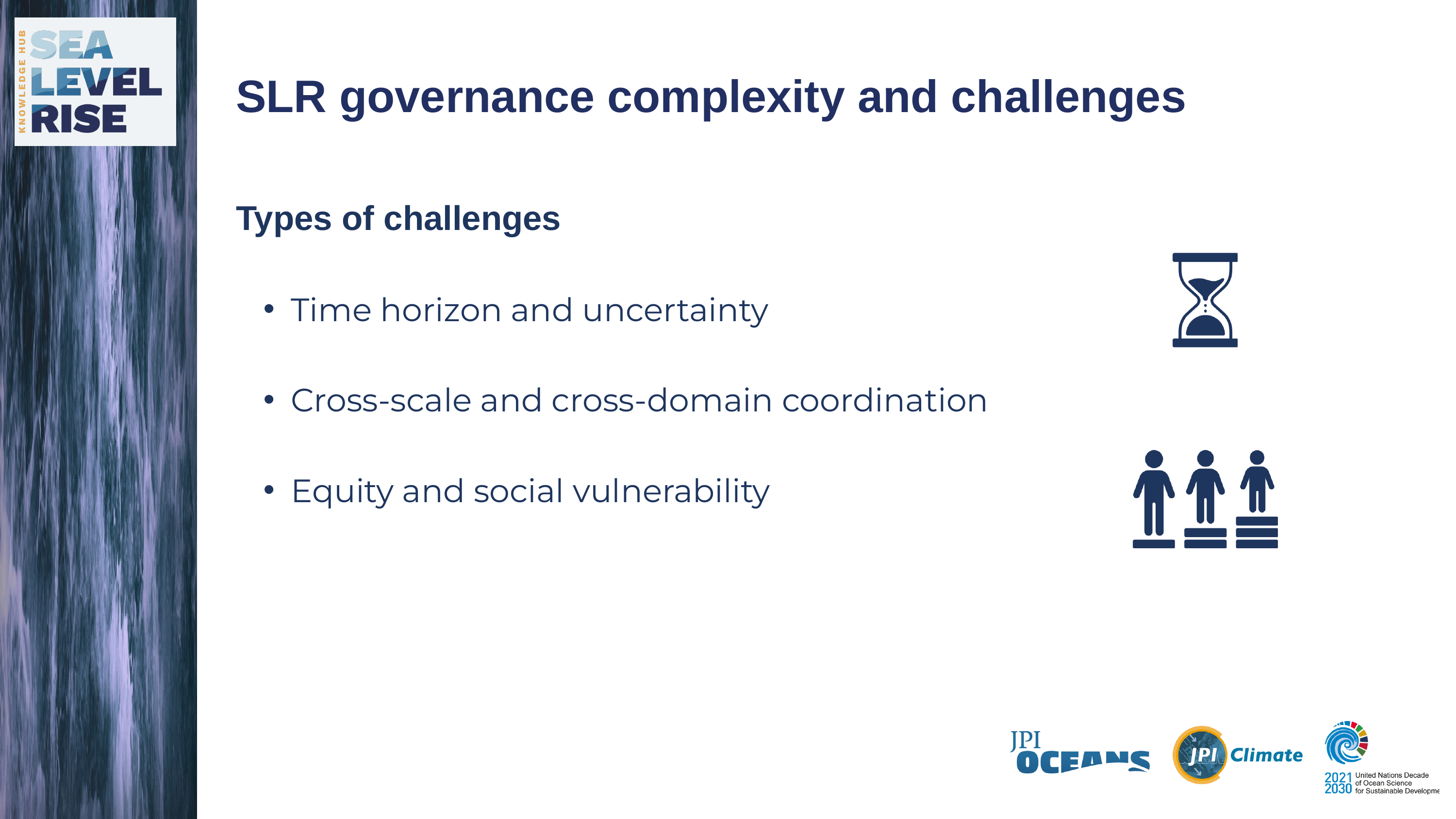

SLR governance complexity and challenges

Types of challenges

Time horizon and uncertainty

Cross-scale and cross-domain coordination

Equity and social vulnerability